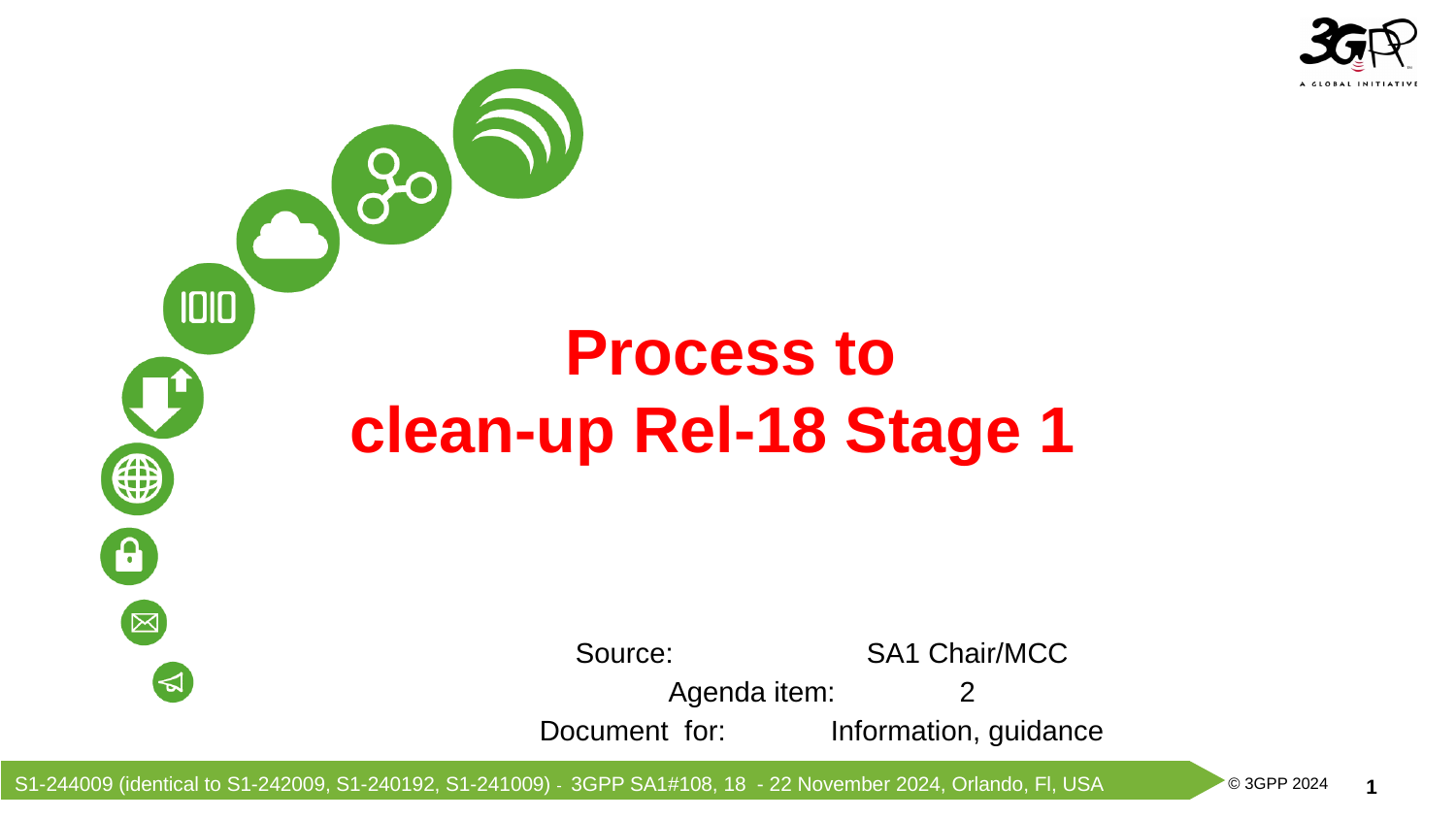

Process to
clean-up Rel-18 Stage 1
Source: 		SA1 Chair/MCC
Agenda item: 	2
Document  for:	Information, guidance
S1-244009 (identical to S1-242009, S1-240192, S1-241009) -  3GPP SA1#108, 18  - 22 November 2024, Orlando, Fl, USA

© 3GPP 2024